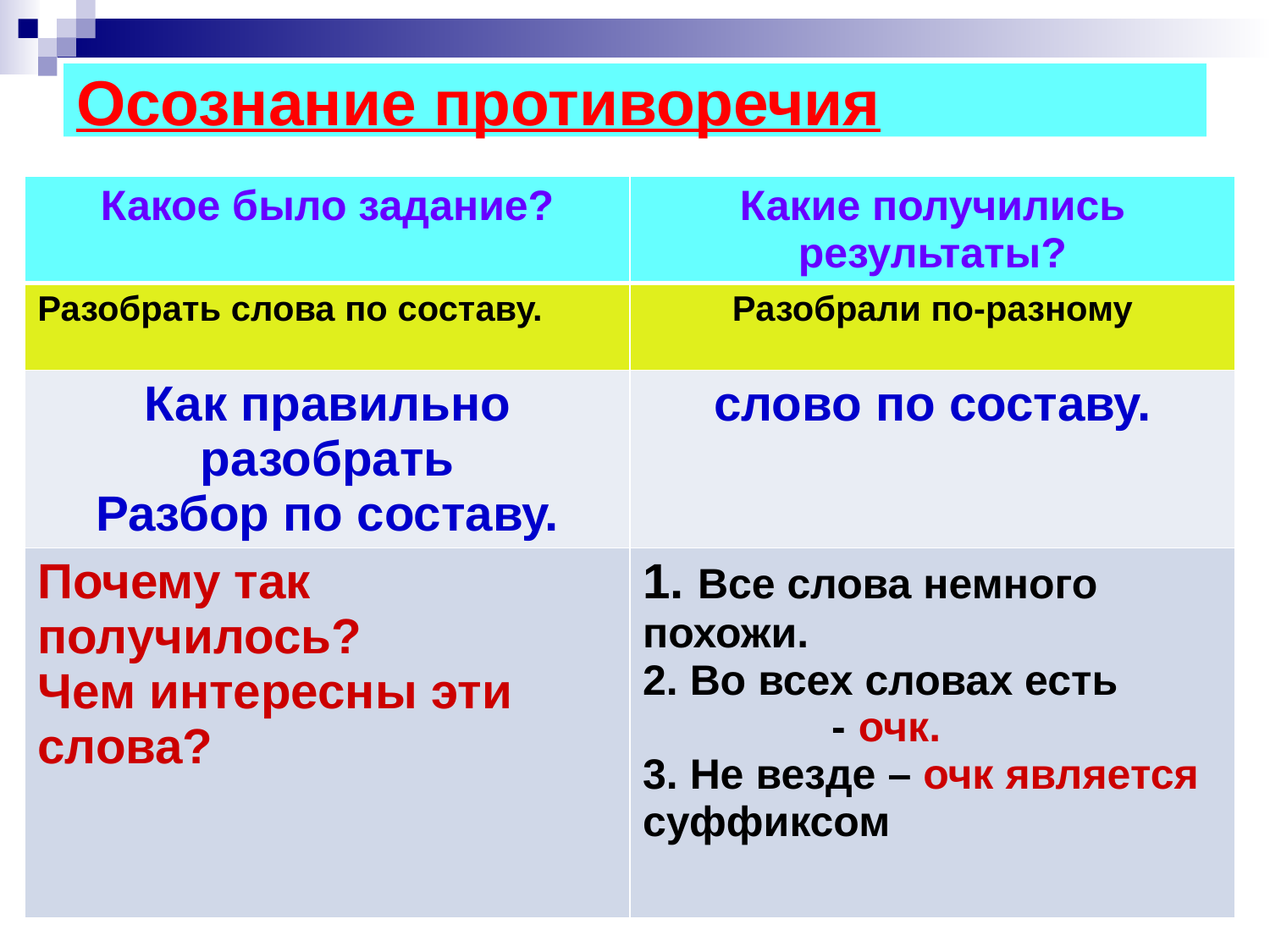

Осознание противоречия
| Какое было задание? | Какие получились результаты? |
| --- | --- |
| Разобрать слова по составу. | Разобрали по-разному |
| Как правильно разобрать Разбор по составу. | слово по составу. |
| Почему так получилось? Чем интересны эти слова? | 1. Все слова немного похожи. 2. Во всех словах есть - очк. 3. Не везде – очк является суффиксом |